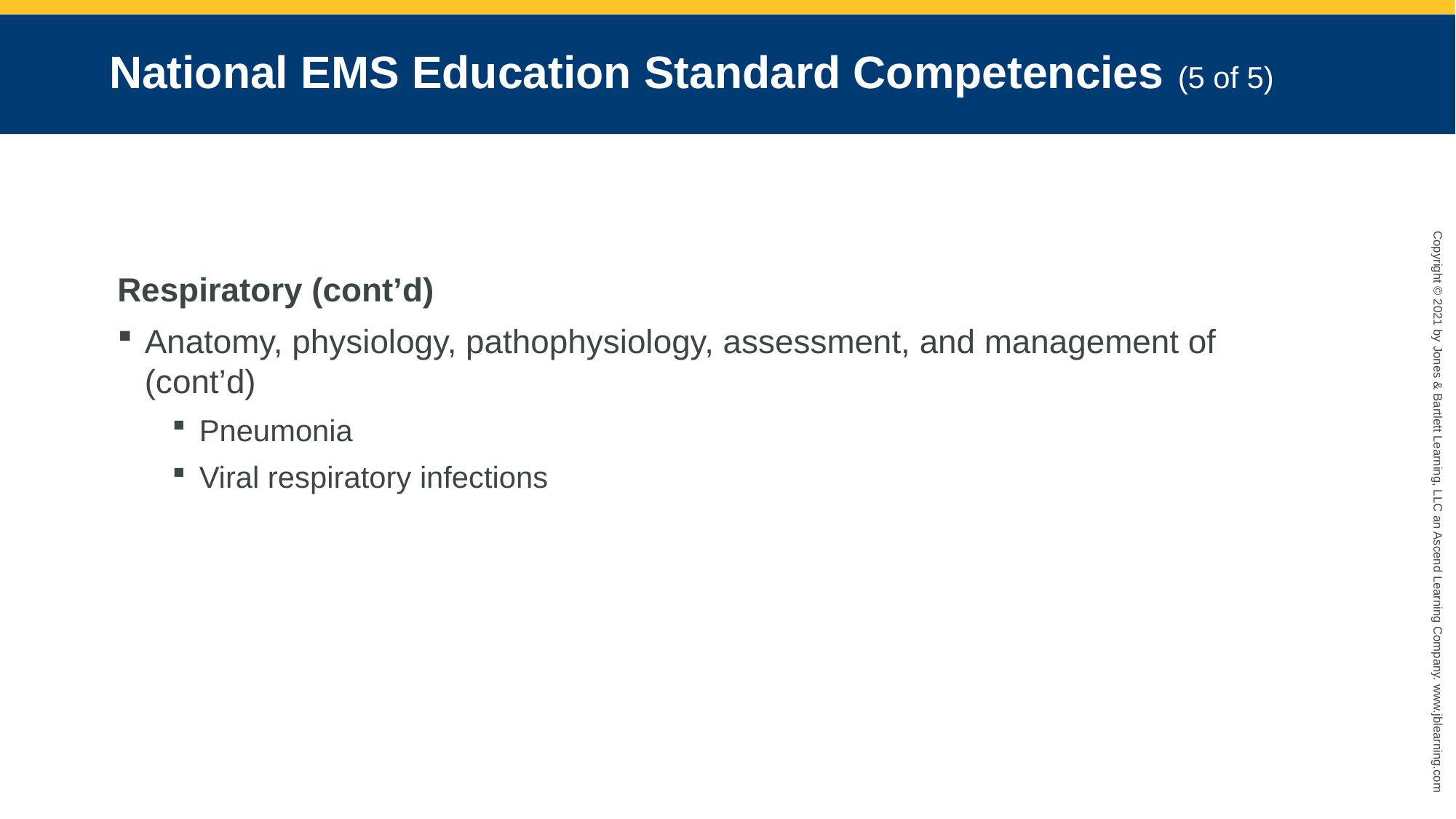

# National EMS Education Standard Competencies (5 of 5)
Respiratory (cont’d)
Anatomy, physiology, pathophysiology, assessment, and management of (cont’d)
Pneumonia
Viral respiratory infections